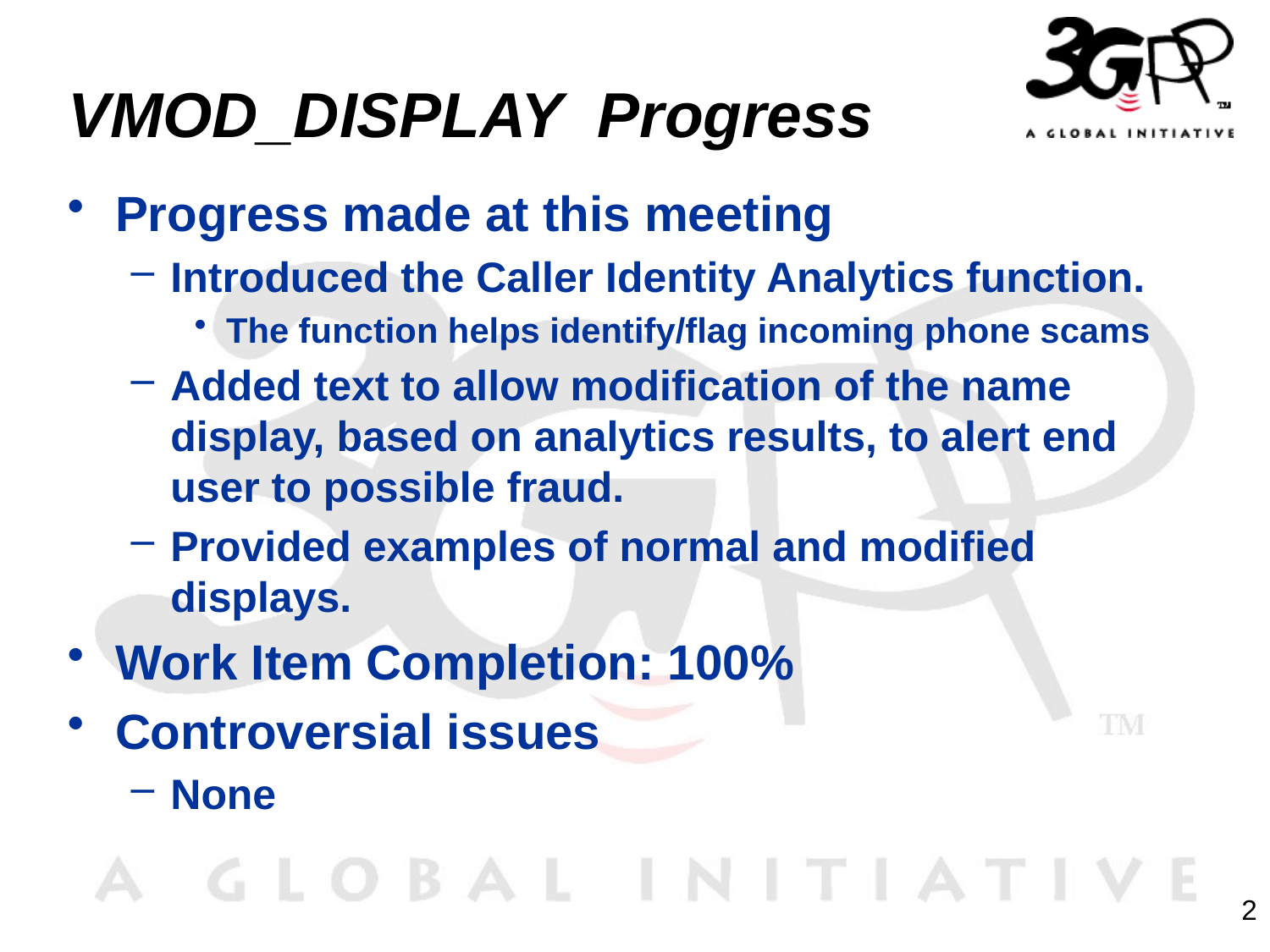

# VMOD_DISPLAY  Progress
Progress made at this meeting
Introduced the Caller Identity Analytics function.
The function helps identify/flag incoming phone scams
Added text to allow modification of the name display, based on analytics results, to alert end user to possible fraud.
Provided examples of normal and modified displays.
Work Item Completion: 100%
Controversial issues
None
2